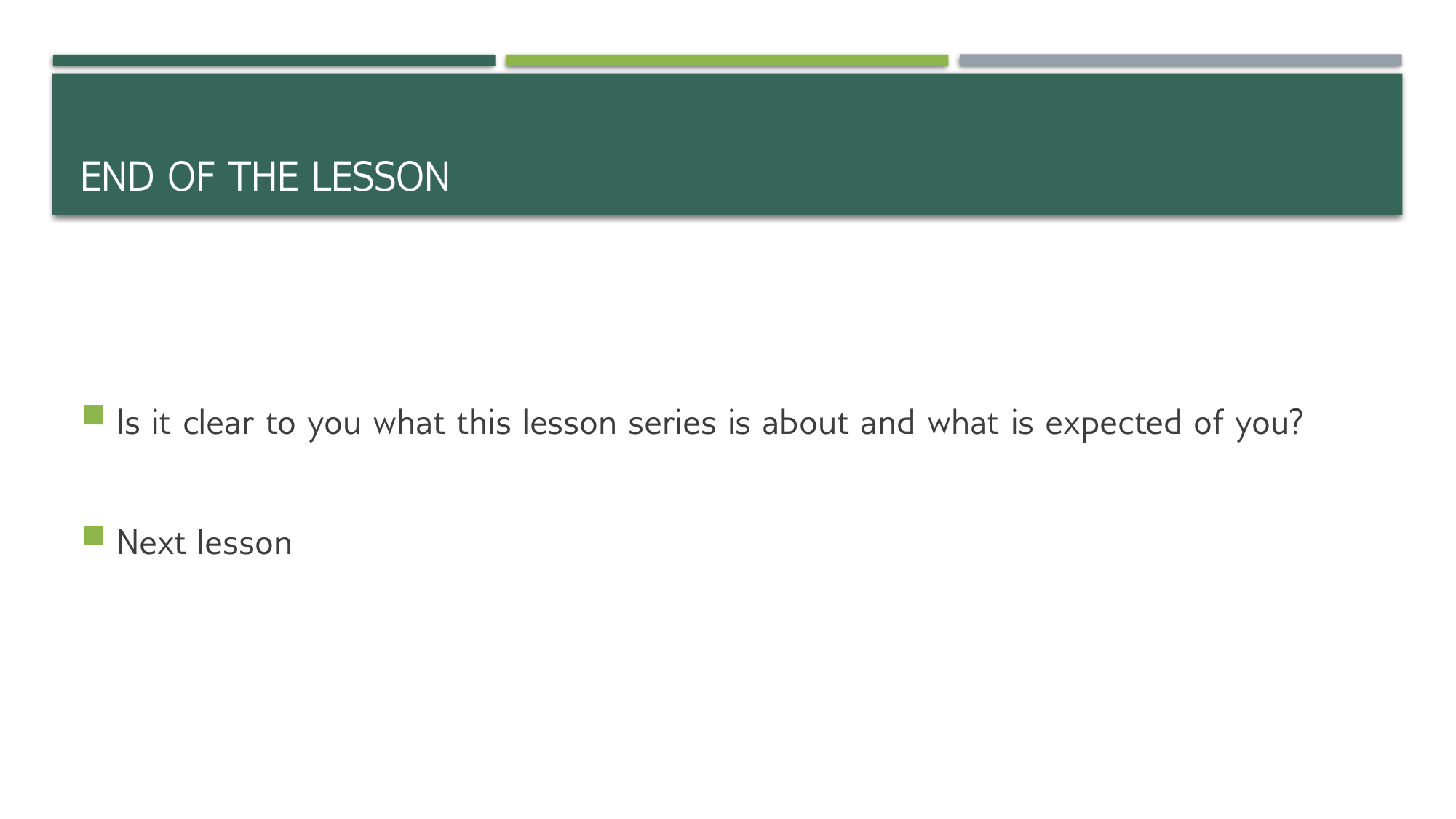

# End of the lesson
Is it clear to you what this lesson series is about and what is expected of you?

Next lesson